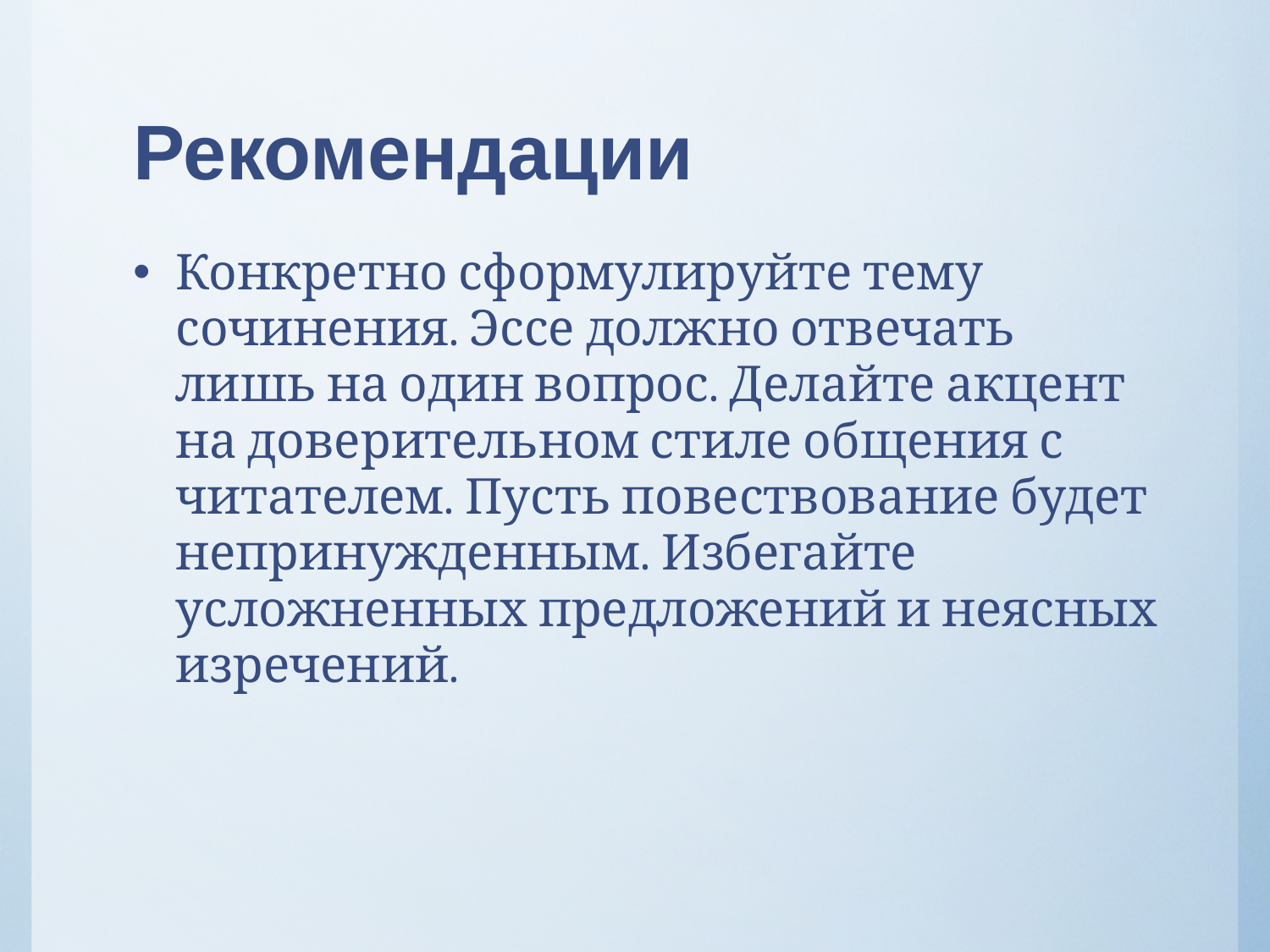

# Рекомендации
Конкретно сформулируйте тему сочинения. Эссе должно отвечать лишь на один вопрос. Делайте акцент на доверительном стиле общения с читателем. Пусть повествование будет непринужденным. Избегайте усложненных предложений и неясных изречений.